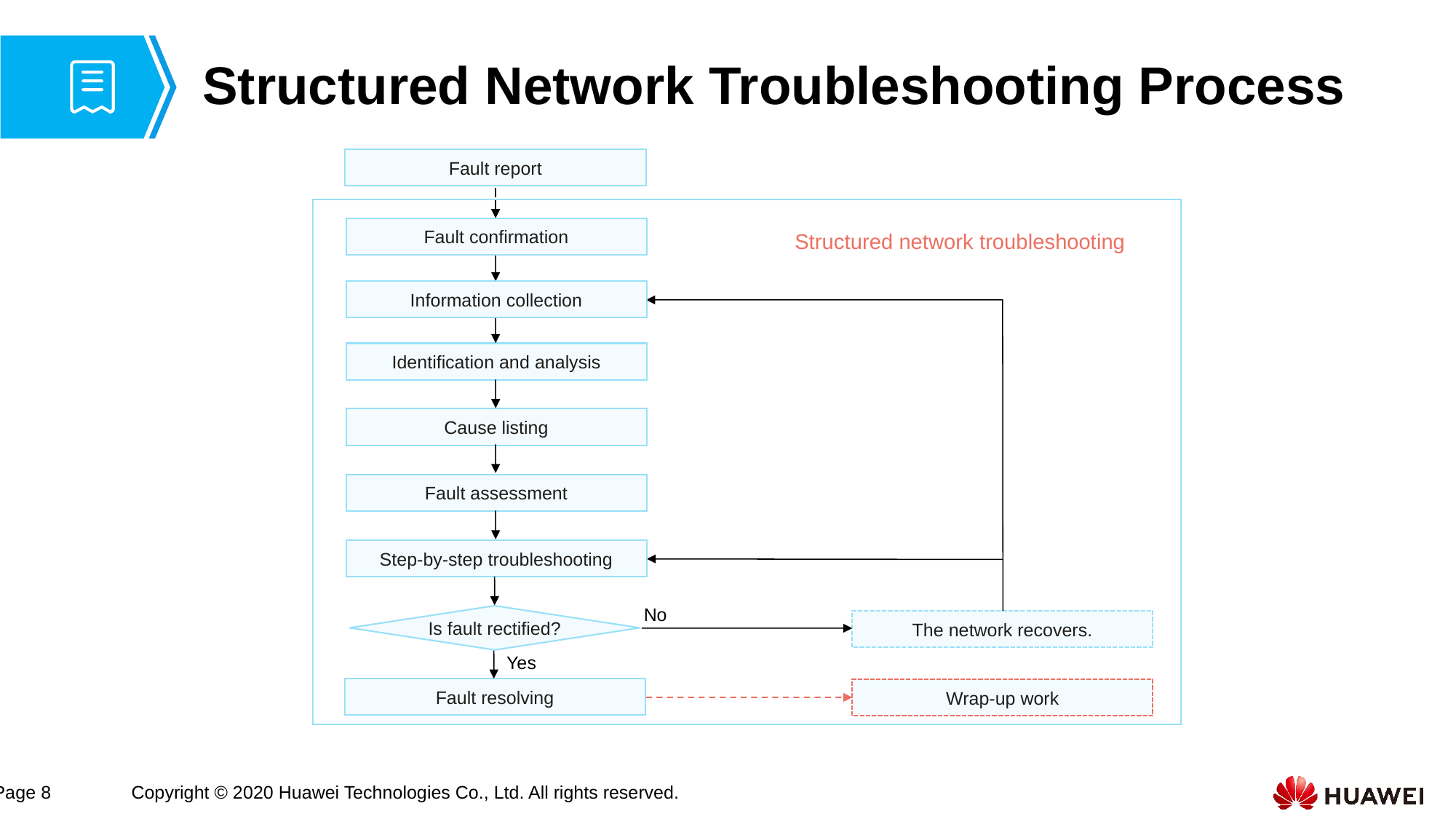

# Structured Network Troubleshooting Process
Fault report

Fault confirmation
Structured network troubleshooting

Information collection

Identification and analysis

Cause listing

Fault assessment

Step-by-step troubleshooting

No
Is fault rectified?
The network recovers.

Yes

Fault resolving
Wrap-up work